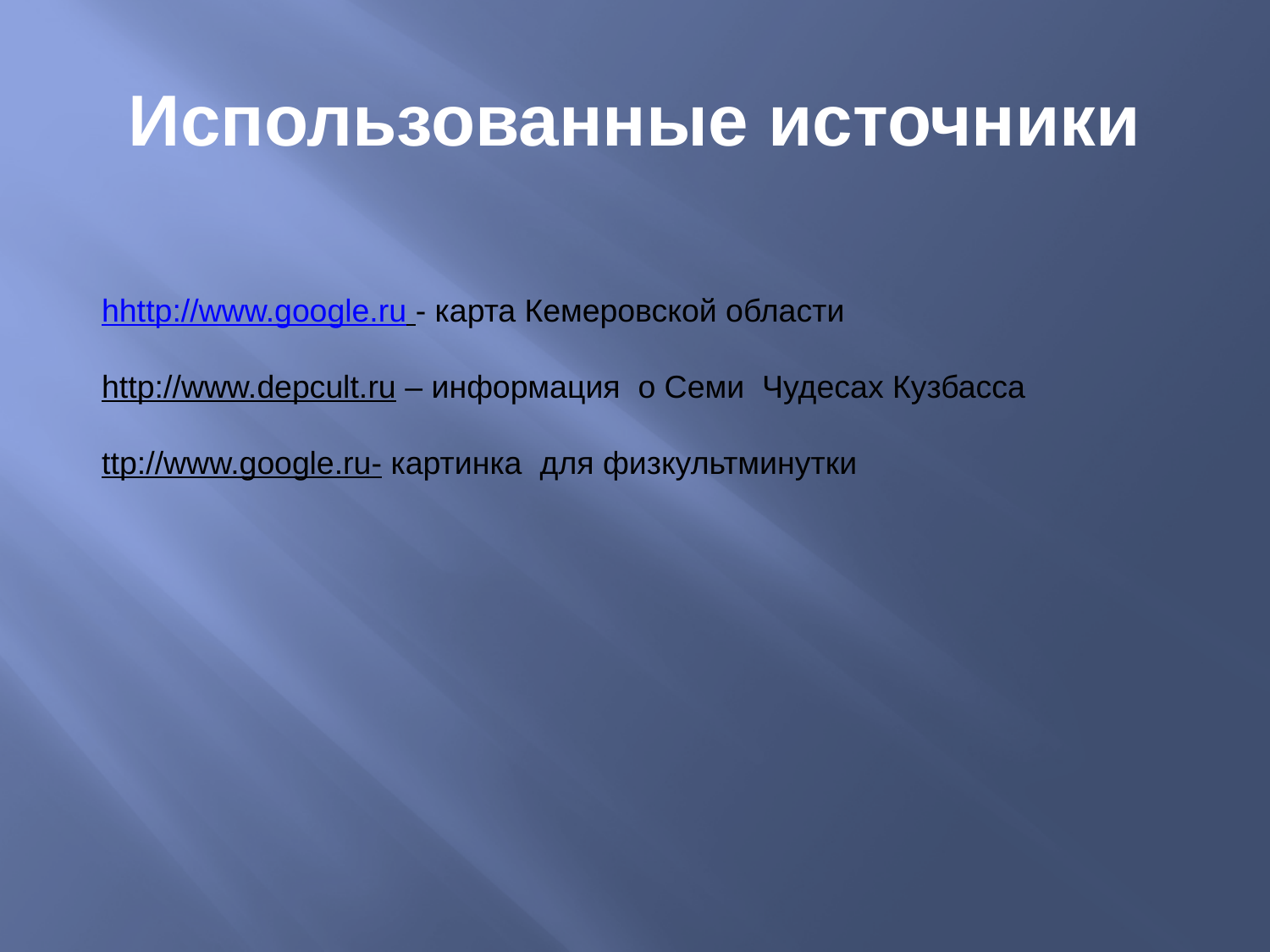

# Использованные источники

hhttp://www.google.ru - карта Кемеровской области

http://www.depcult.ru – информация  о Семи  Чудесах Кузбасса

ttp://www.google.ru- картинка  для физкультминутки